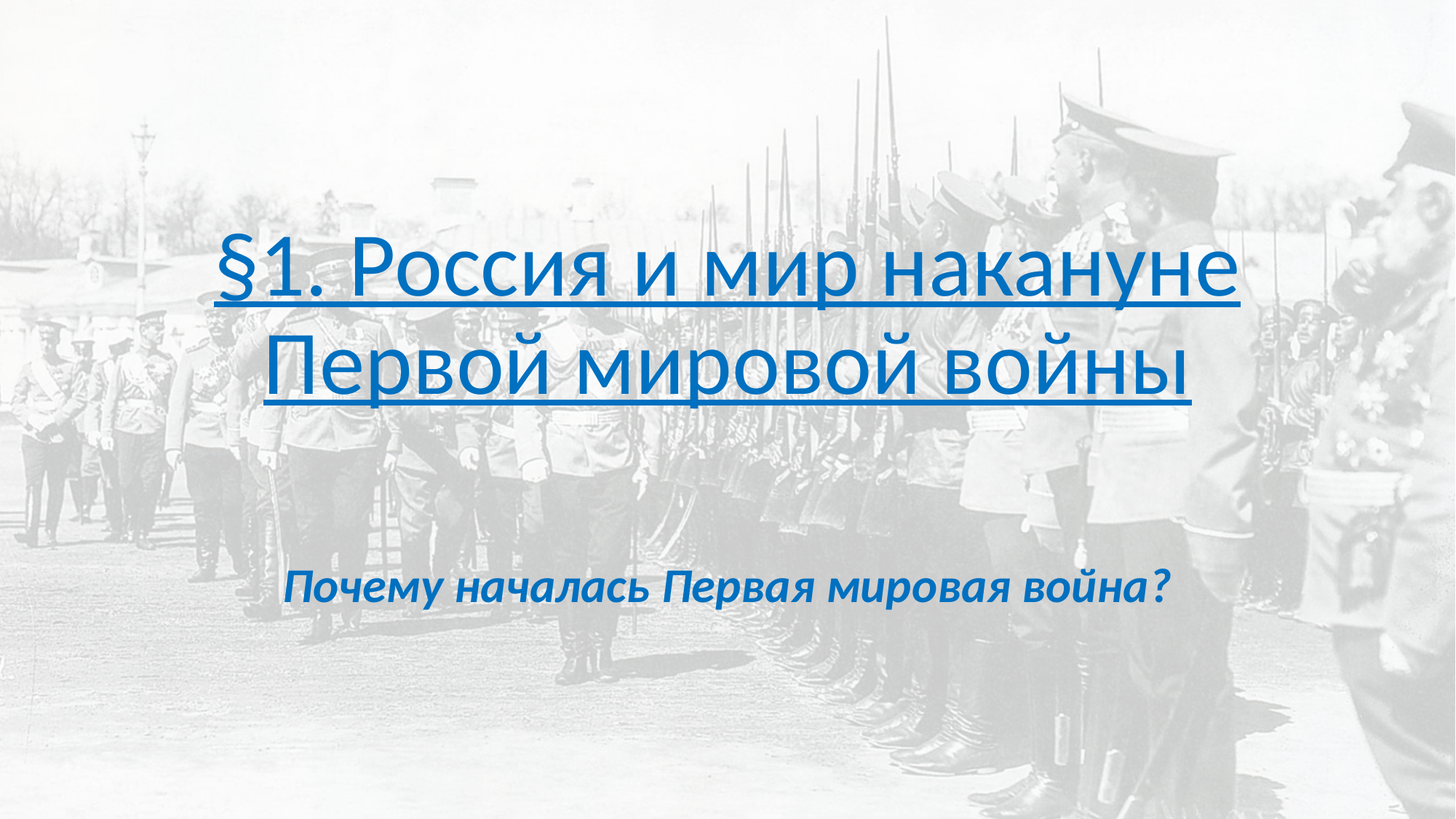

# §1. Россия и мир накануне Первой мировой войны
Почему началась Первая мировая война?